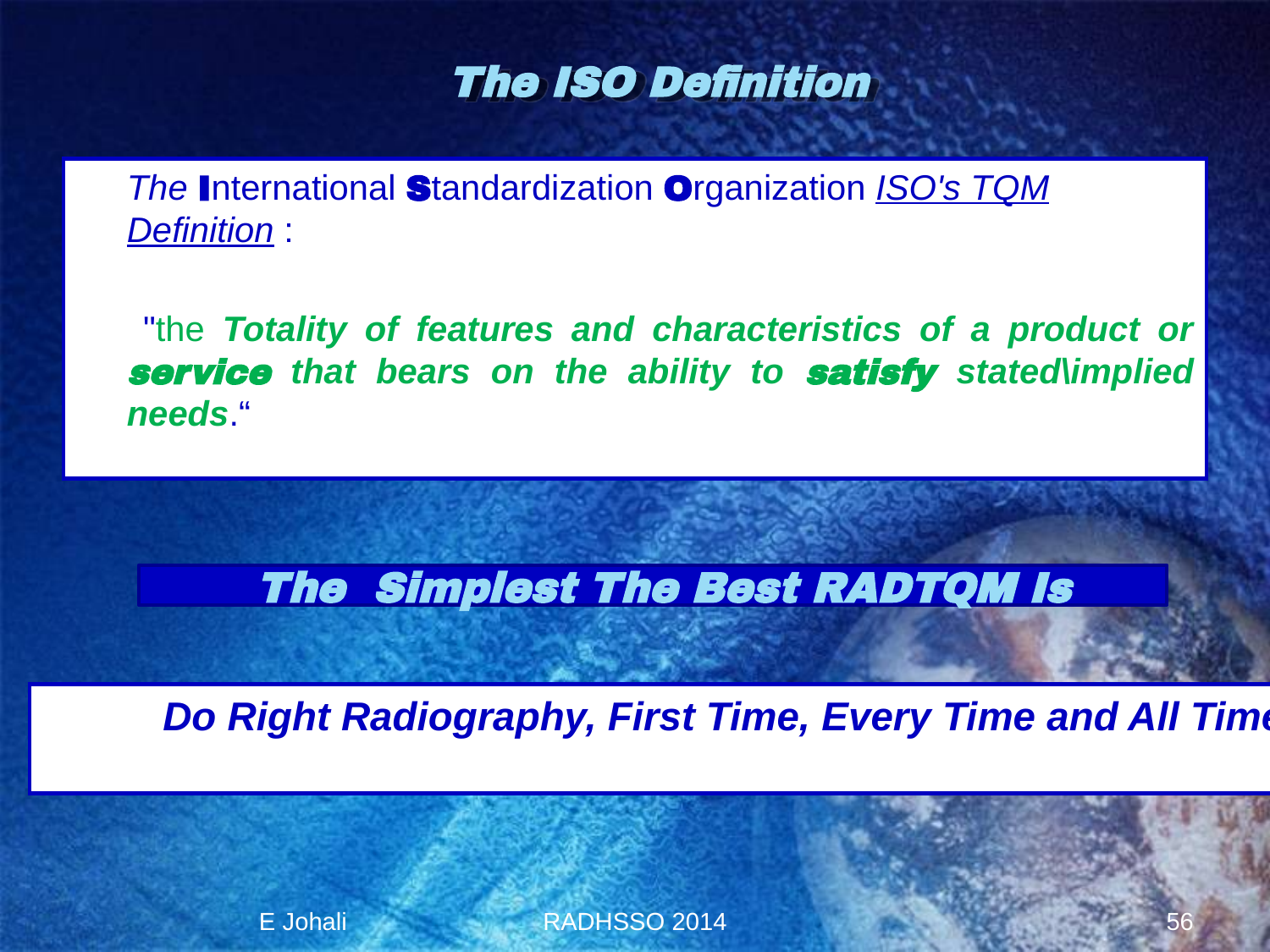

# The ISO Definition
	The International Standardization Organization ISO's TQM Definition :

  	"the Totality of features and characteristics of a product or service that bears on the ability to satisfy stated\implied needs.“
The  Simplest The Best RADTQM Is
	Do Right Radiography, First Time, Every Time and All Time
E Johali
RADHSSO 2014
56